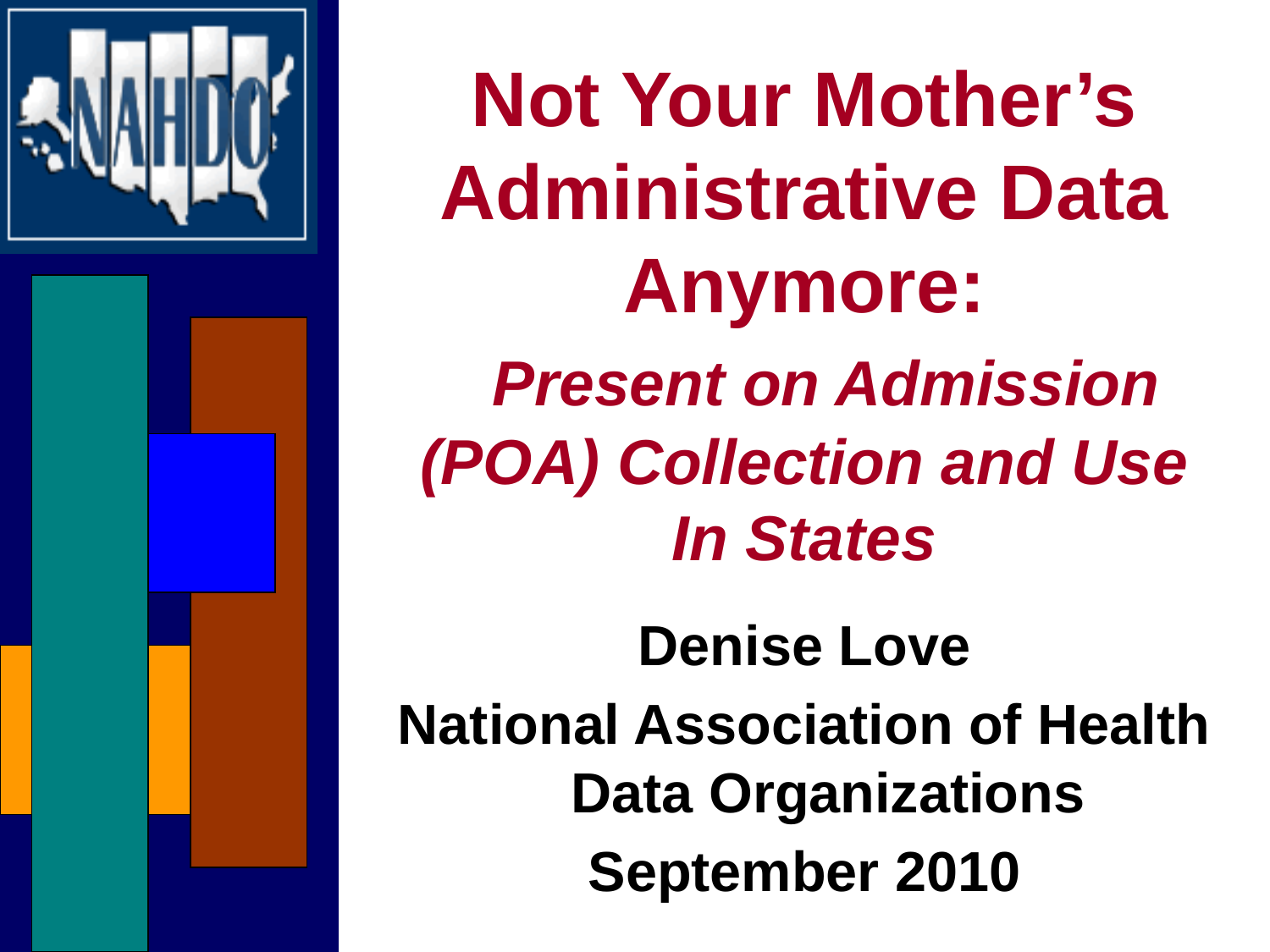

# Not Your Mother’s Administrative Data Anymore: Present on Admission (POA) Collection and Use In States

Denise Love
National Association of Health Data Organizations
September 2010